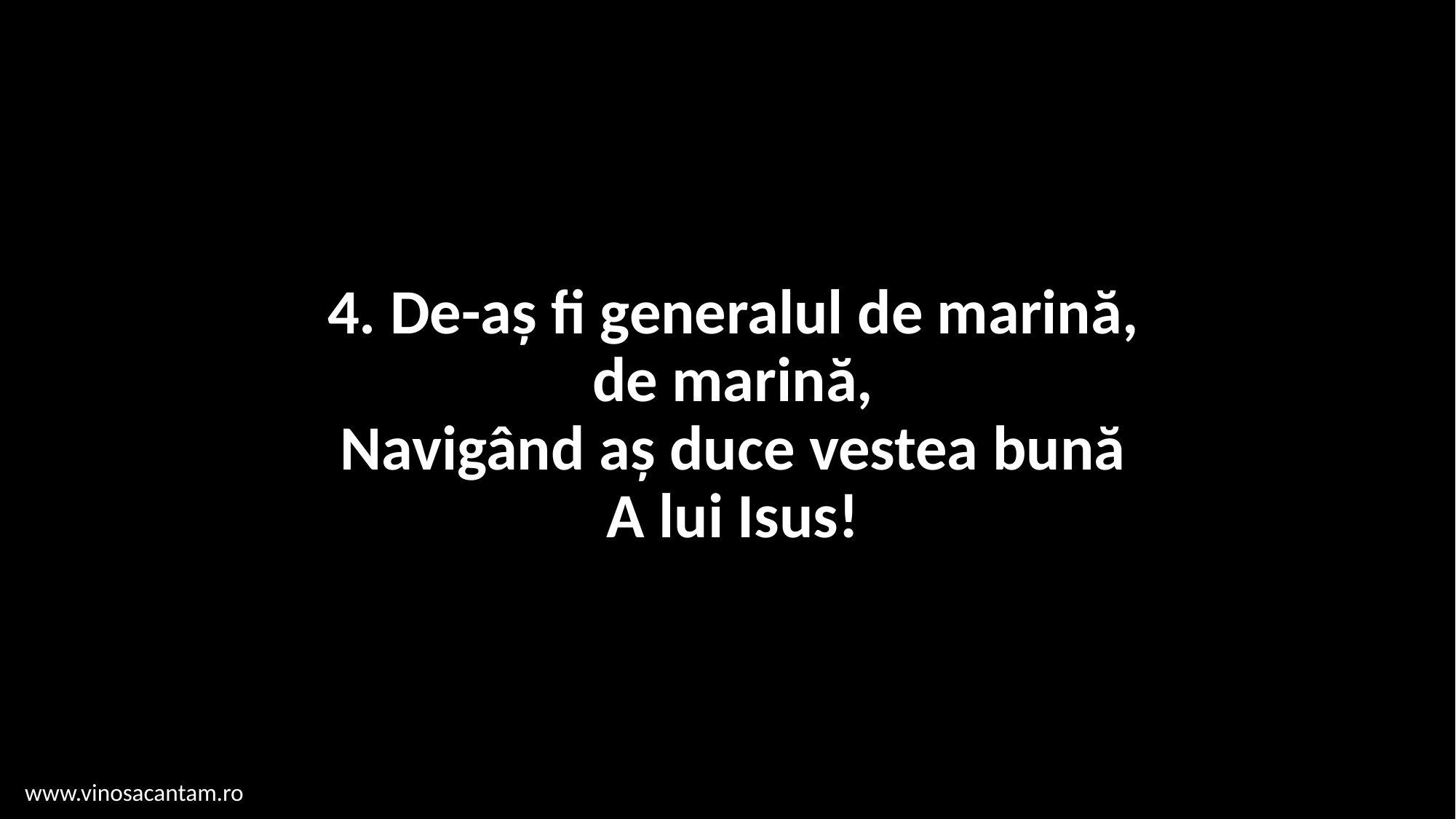

# 4. De-aș fi generalul de marină, de marină, Navigând aș duce vestea bună A lui Isus!
www.vinosacantam.ro